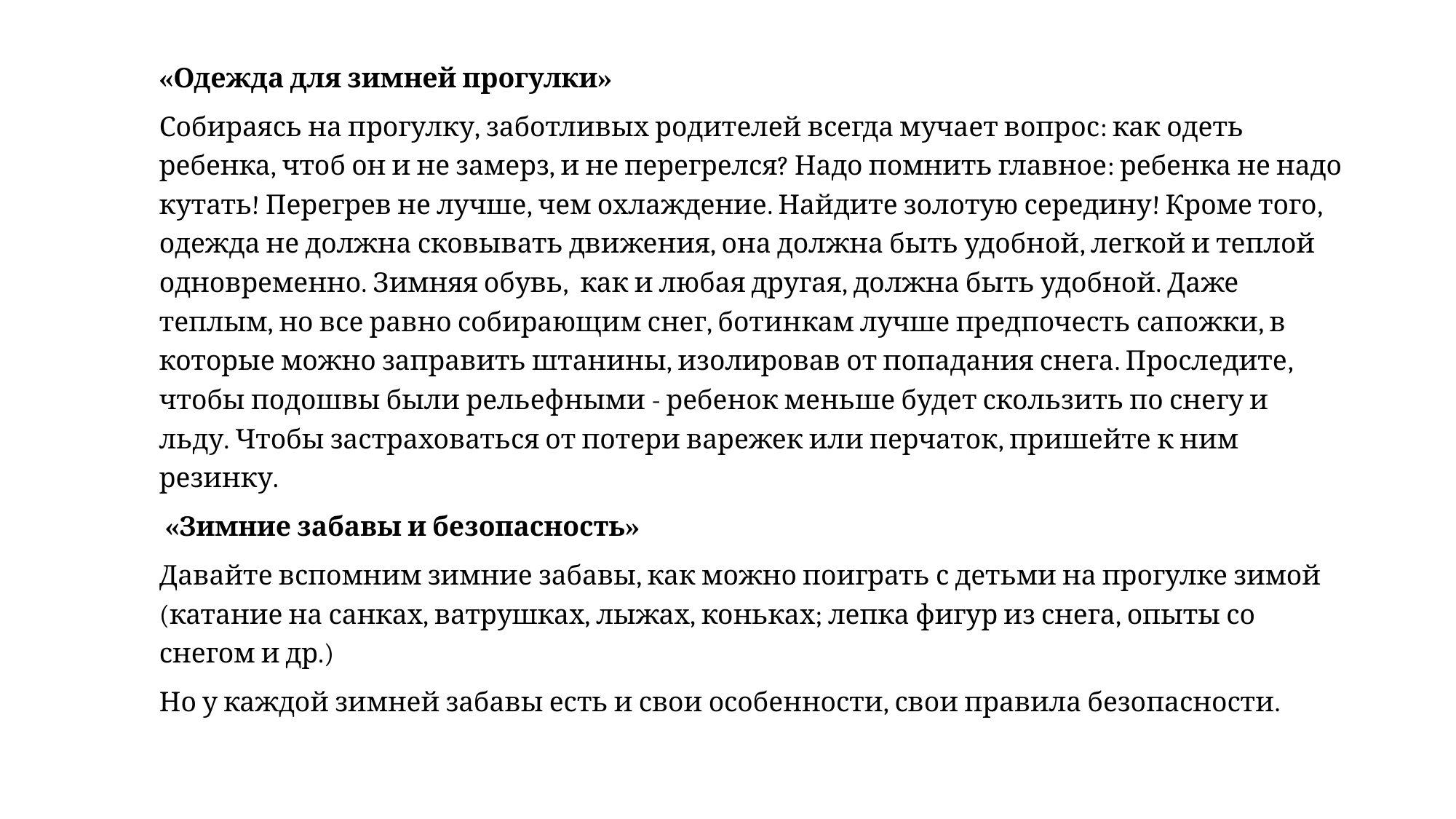

«Одежда для зимней прогулки»
Собираясь на прогулку, заботливых родителей всегда мучает вопрос: как одеть ребенка, чтоб он и не замерз, и не перегрелся? Надо помнить главное: ребенка не надо кутать! Перегрев не лучше, чем охлаждение. Найдите золотую середину! Кроме того, одежда не должна сковывать движения, она должна быть удобной, легкой и теплой одновременно. Зимняя обувь,  как и любая другая, должна быть удобной. Даже теплым, но все равно собирающим снег, ботинкам лучше предпочесть сапожки, в которые можно заправить штанины, изолировав от попадания снега. Проследите, чтобы подошвы были рельефными - ребенок меньше будет скользить по снегу и льду. Чтобы застраховаться от потери варежек или перчаток, пришейте к ним резинку.
 «Зимние забавы и безопасность»
Давайте вспомним зимние забавы, как можно поиграть с детьми на прогулке зимой (катание на санках, ватрушках, лыжах, коньках; лепка фигур из снега, опыты со снегом и др.)
Но у каждой зимней забавы есть и свои особенности, свои правила безопасности.